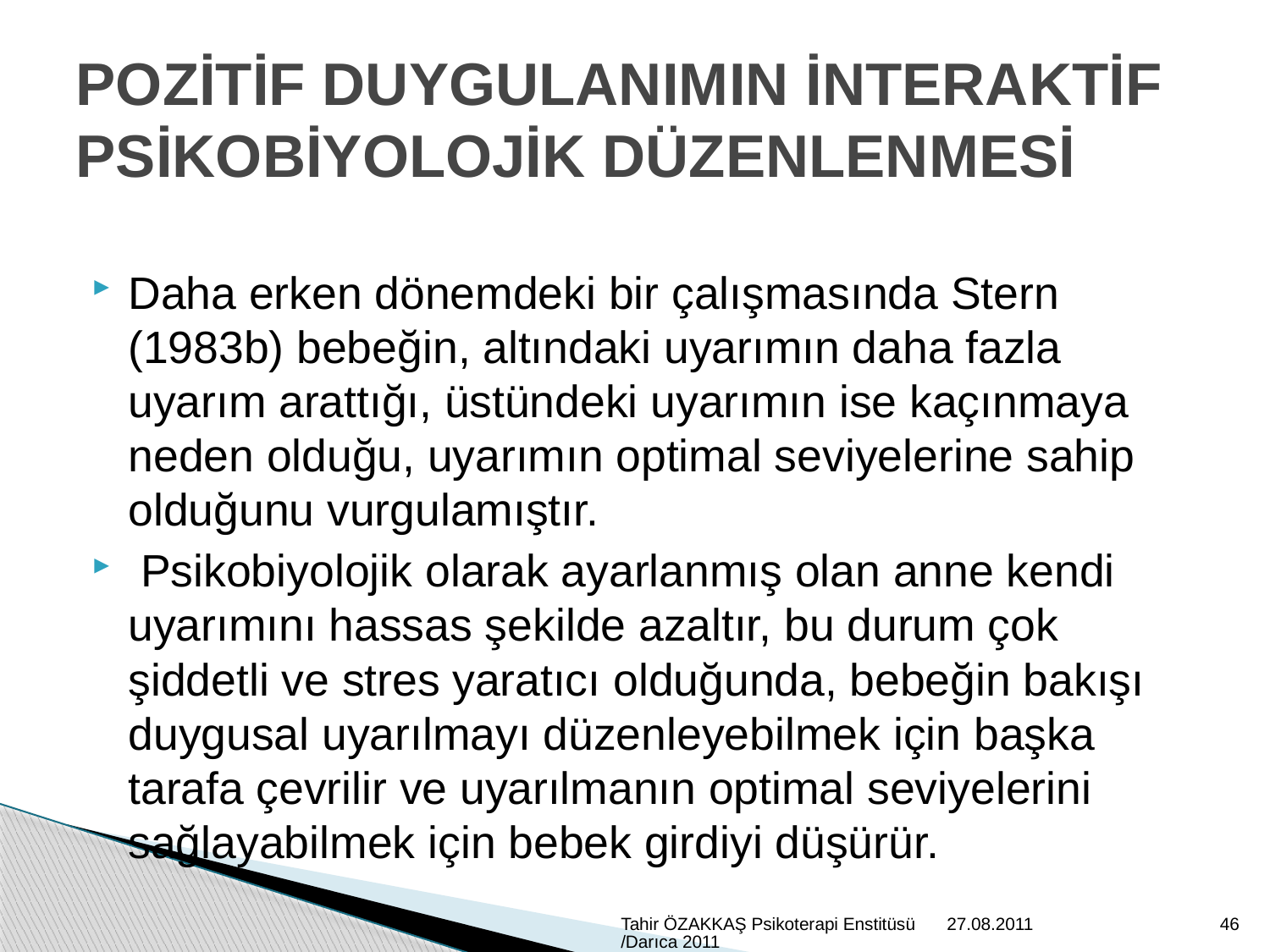

# POZİTİF DUYGULANIMIN İNTERAKTİF PSİKOBİYOLOJİK DÜZENLENMESİ
Daha erken dönemdeki bir çalışmasında Stern (1983b) bebeğin, altındaki uyarımın daha fazla uyarım arattığı, üstündeki uyarımın ise kaçınmaya neden olduğu, uyarımın optimal seviyelerine sahip olduğunu vurgulamıştır.
 Psikobiyolojik olarak ayarlanmış olan anne kendi uyarımını hassas şekilde azaltır, bu durum çok şiddetli ve stres yaratıcı olduğunda, bebeğin bakışı duygusal uyarılmayı düzenleyebilmek için başka tarafa çevrilir ve uyarılmanın optimal seviyelerini sağlayabilmek için bebek girdiyi düşürür.
Tahir ÖZAKKAŞ Psikoterapi Enstitüsü /Darıca 2011
27.08.2011
46